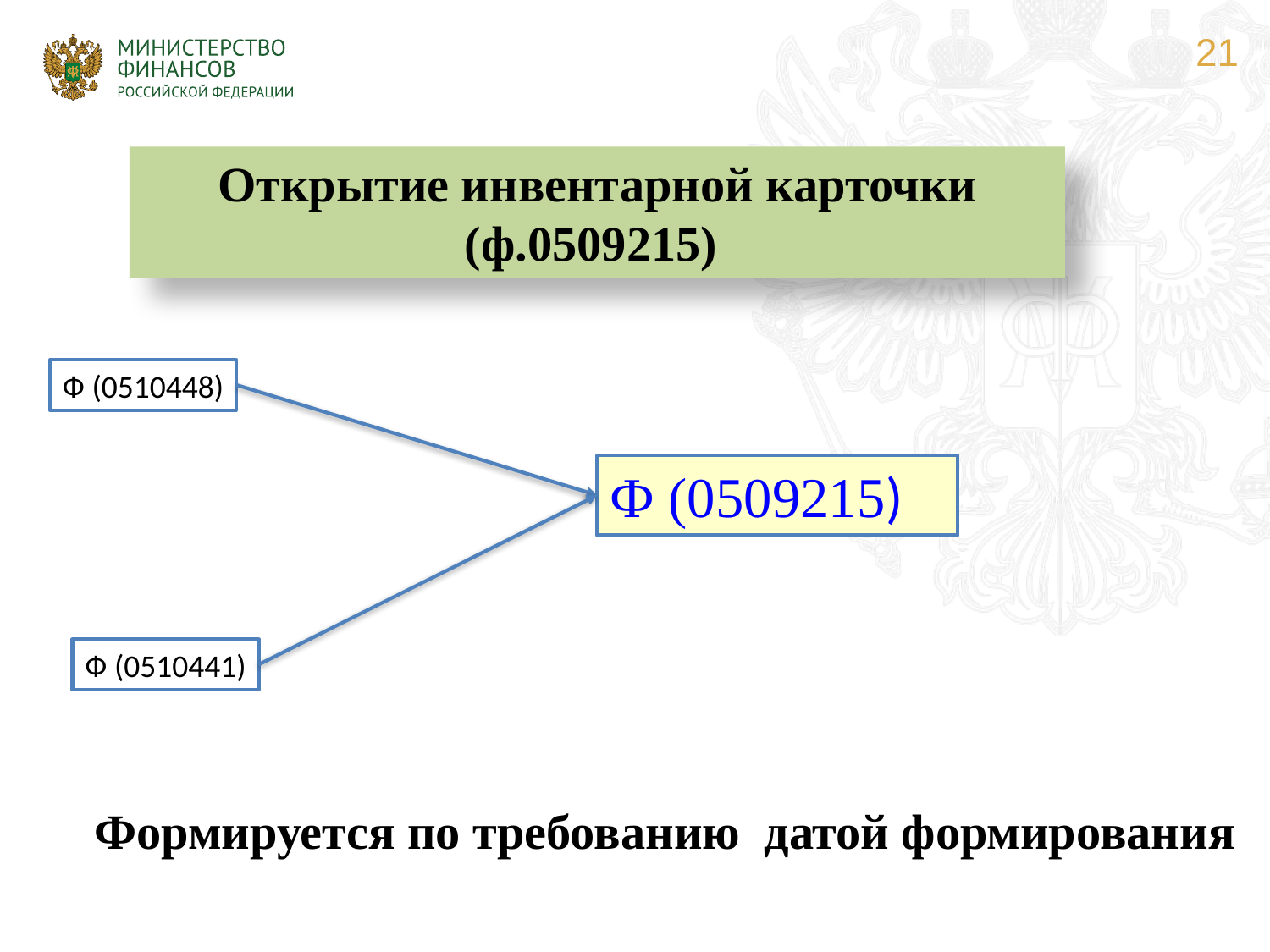

Открытие инвентарной карточки (ф.0509215)
Ф (0510448)
Ф (0509215)
Ф (0510441)
Формируется по требованию  датой формирования